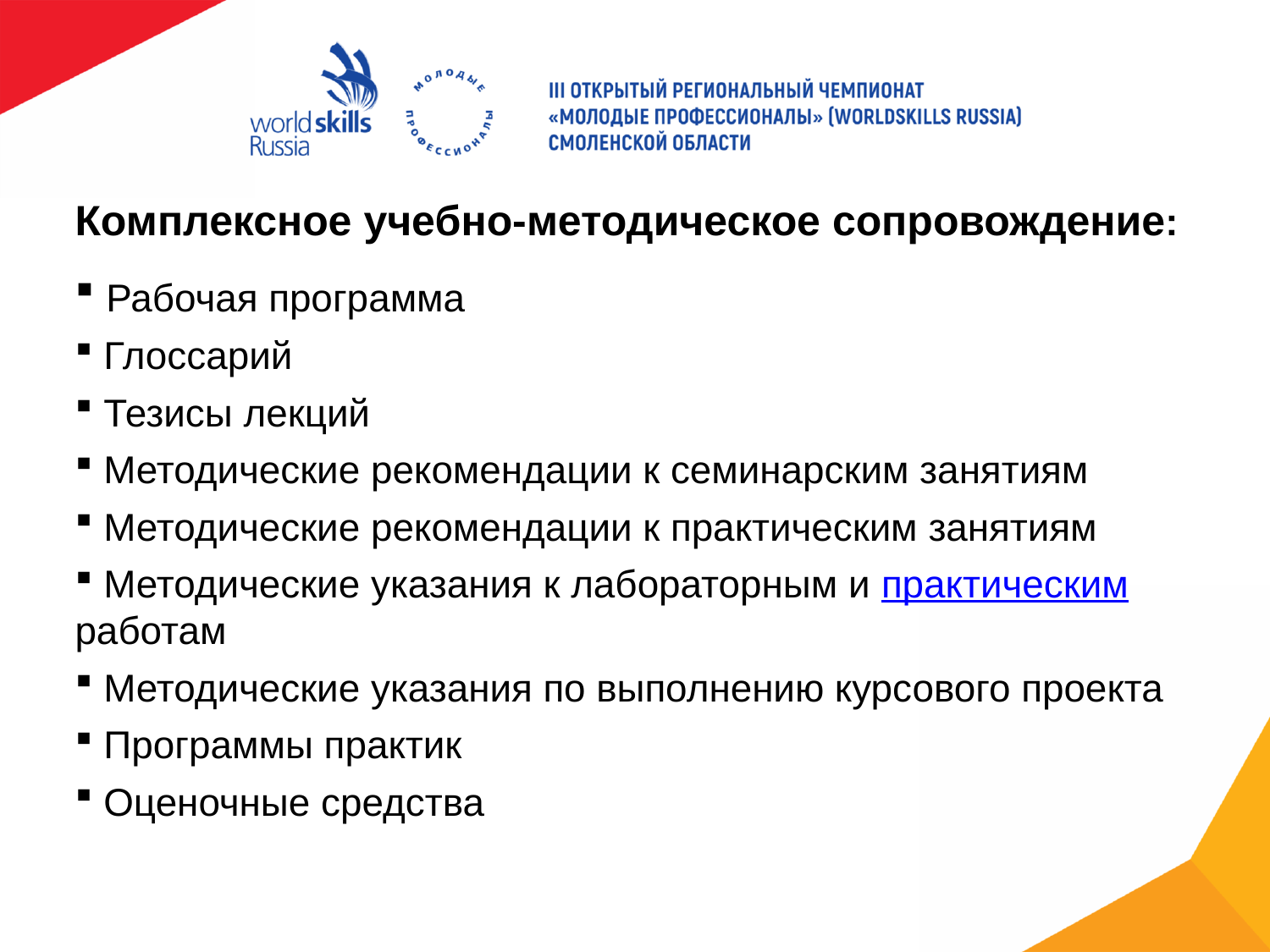

Комплексное учебно-методическое сопровождение:

 Рабочая программа
 Глоссарий
 Тезисы лекций
 Методические рекомендации к семинарским занятиям
 Методические рекомендации к практическим занятиям
 Методические указания к лабораторным и практическим работам
 Методические указания по выполнению курсового проекта
 Программы практик
 Оценочные средства